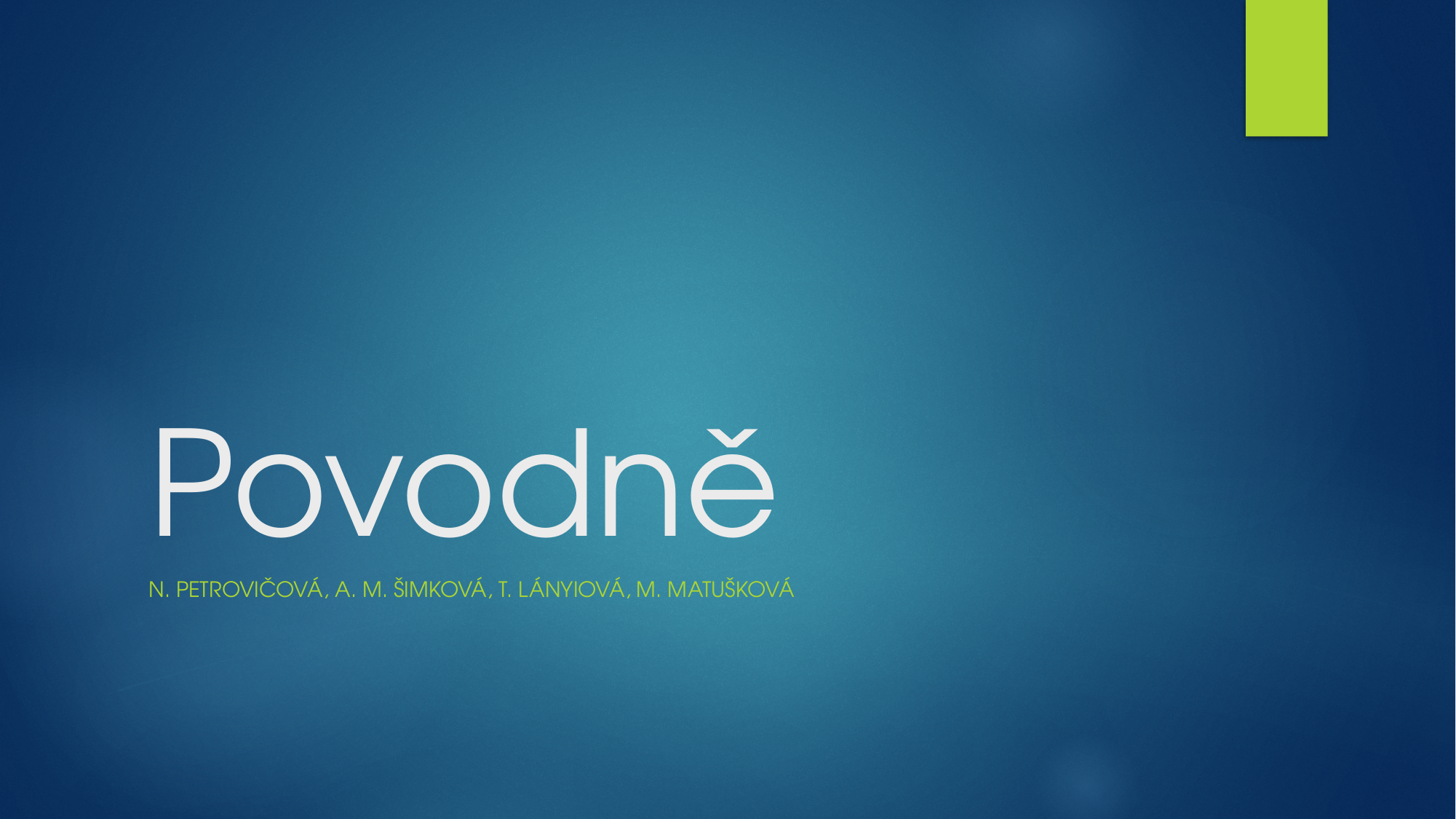

# Povodně
N. Petrovičová, A. M. Šimková, T. lányiová, M. MATUŠKOVÁ